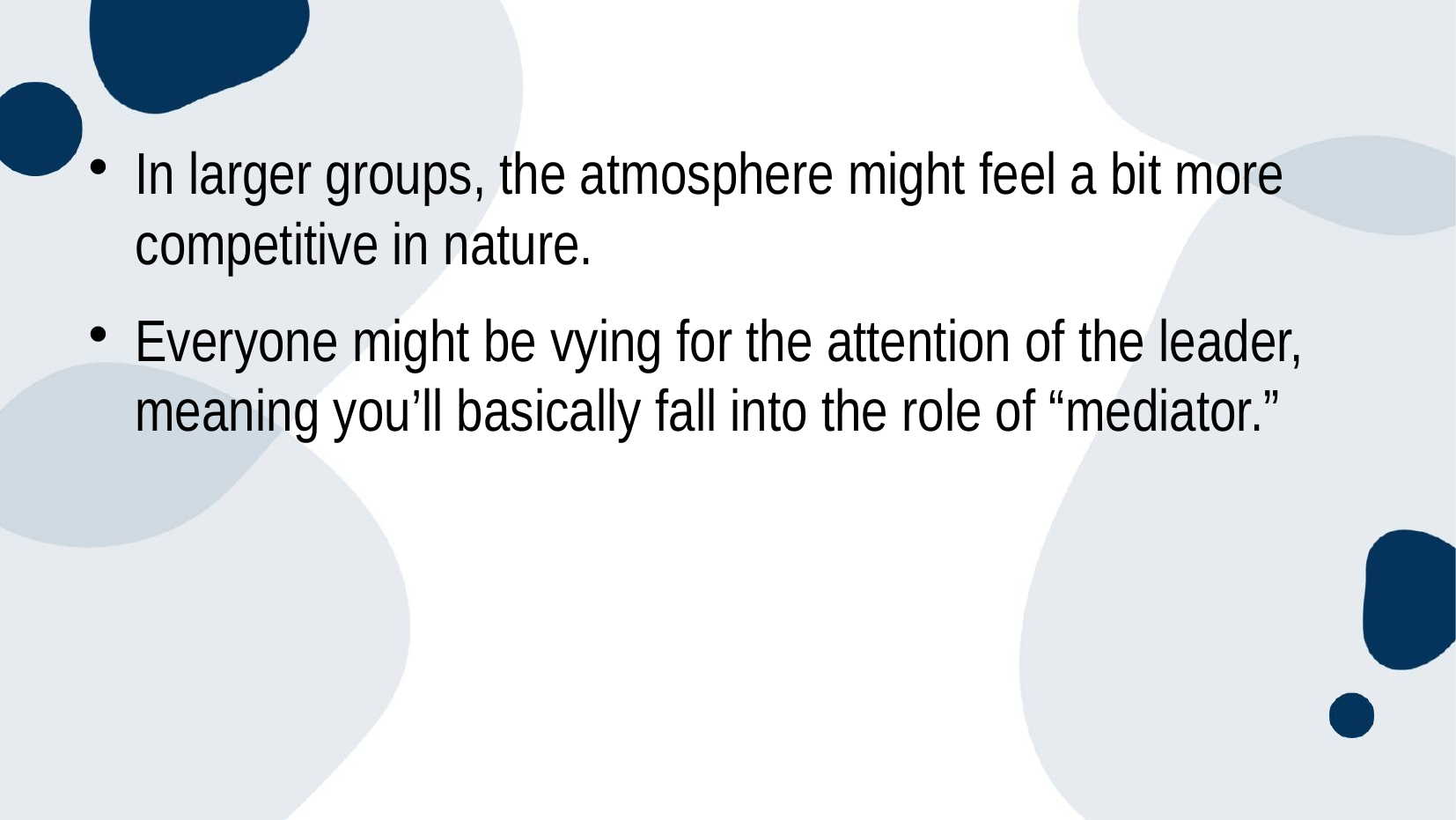

#
In larger groups, the atmosphere might feel a bit more competitive in nature.
Everyone might be vying for the attention of the leader, meaning you’ll basically fall into the role of “mediator.”